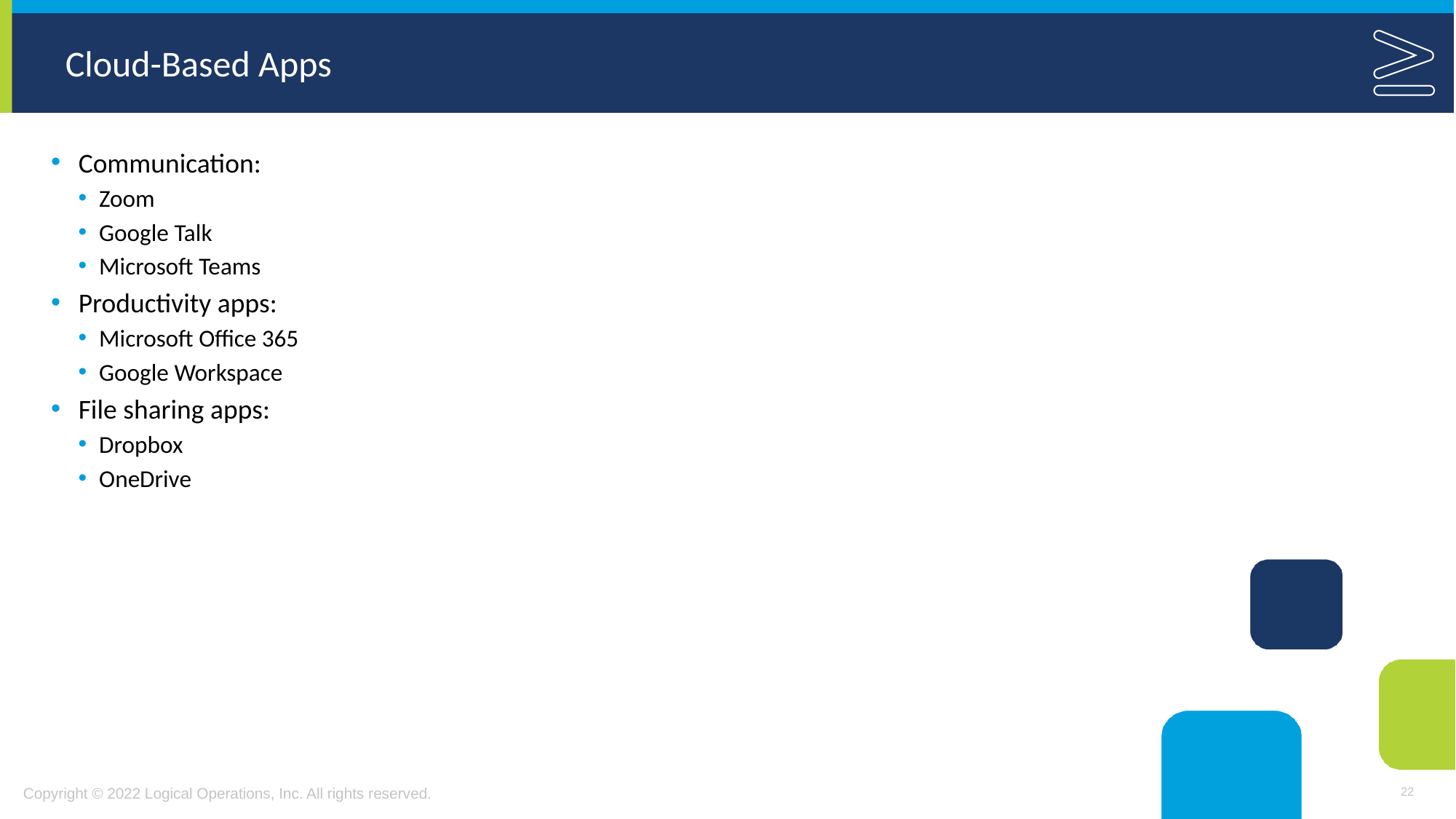

# Cloud-Based Apps
Communication:
Zoom
Google Talk
Microsoft Teams
Productivity apps:
Microsoft Office 365
Google Workspace
File sharing apps:
Dropbox
OneDrive

22